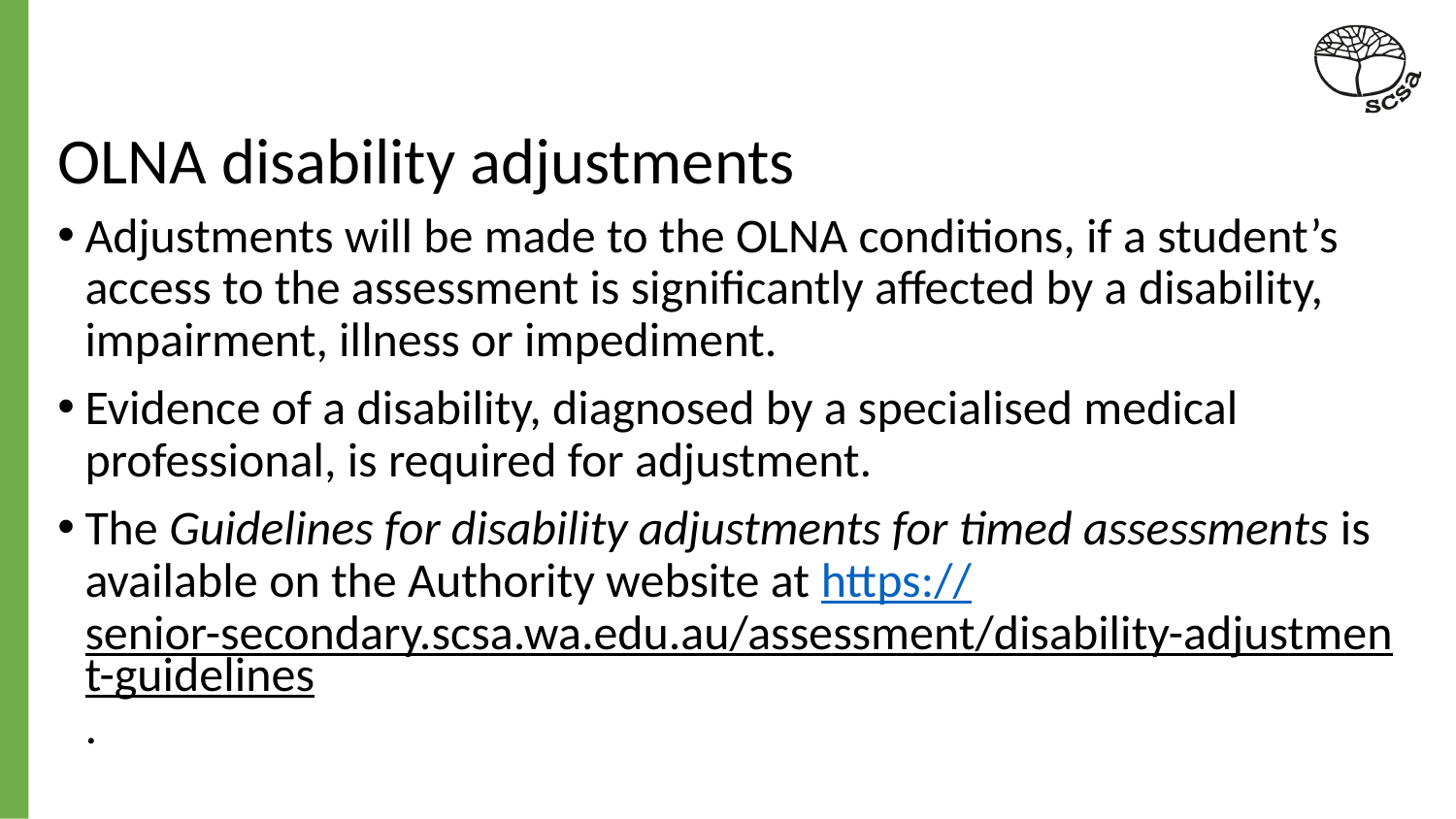

# OLNA disability adjustments
Adjustments will be made to the OLNA conditions, if a student’s access to the assessment is significantly affected by a disability, impairment, illness or impediment.
Evidence of a disability, diagnosed by a specialised medical professional, is required for adjustment.
The Guidelines for disability adjustments for timed assessments is available on the Authority website at https://senior-secondary.scsa.wa.edu.au/assessment/disability-adjustment-guidelines.